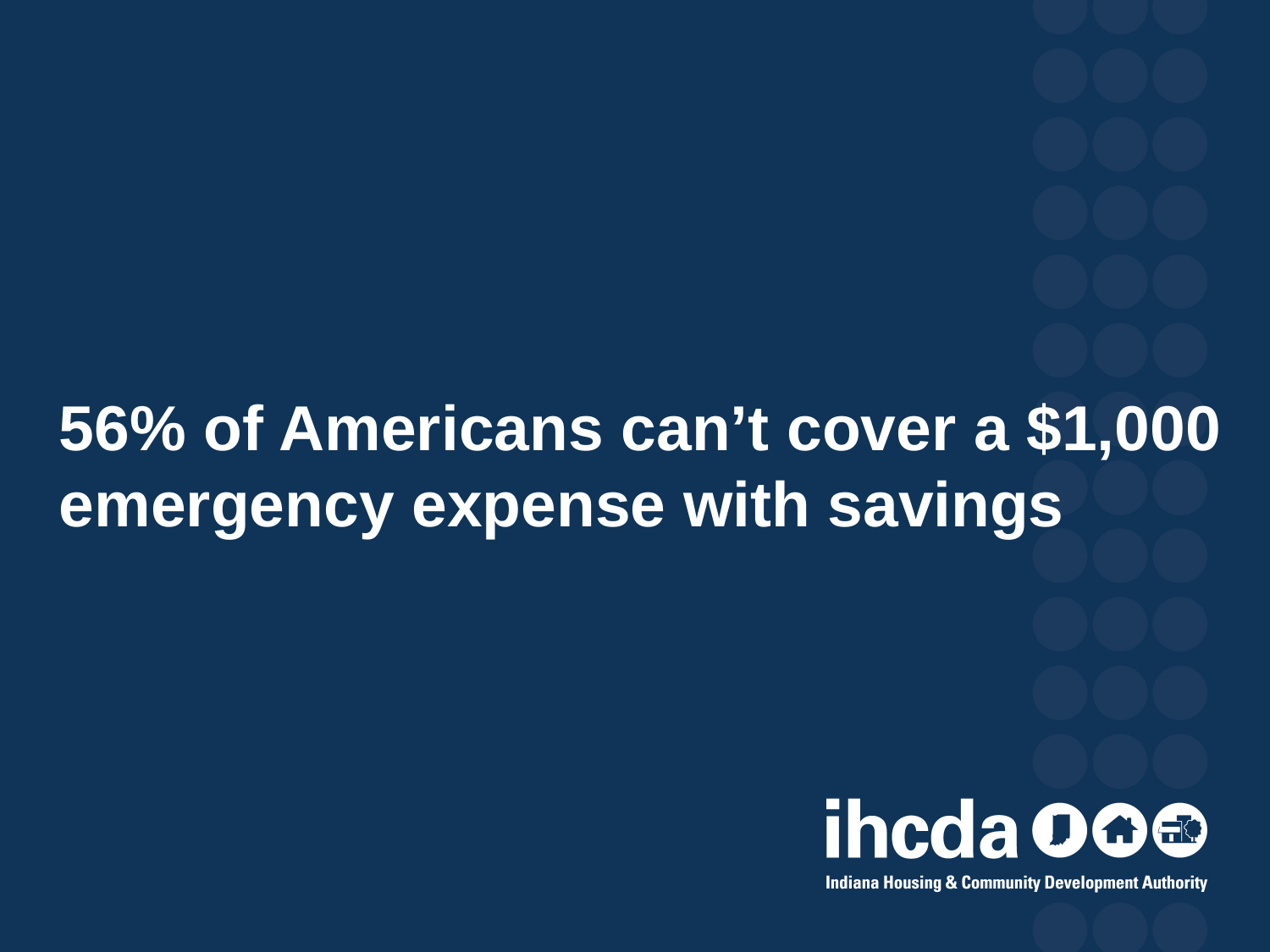

56% of Americans can’t cover a $1,000 emergency expense with savings